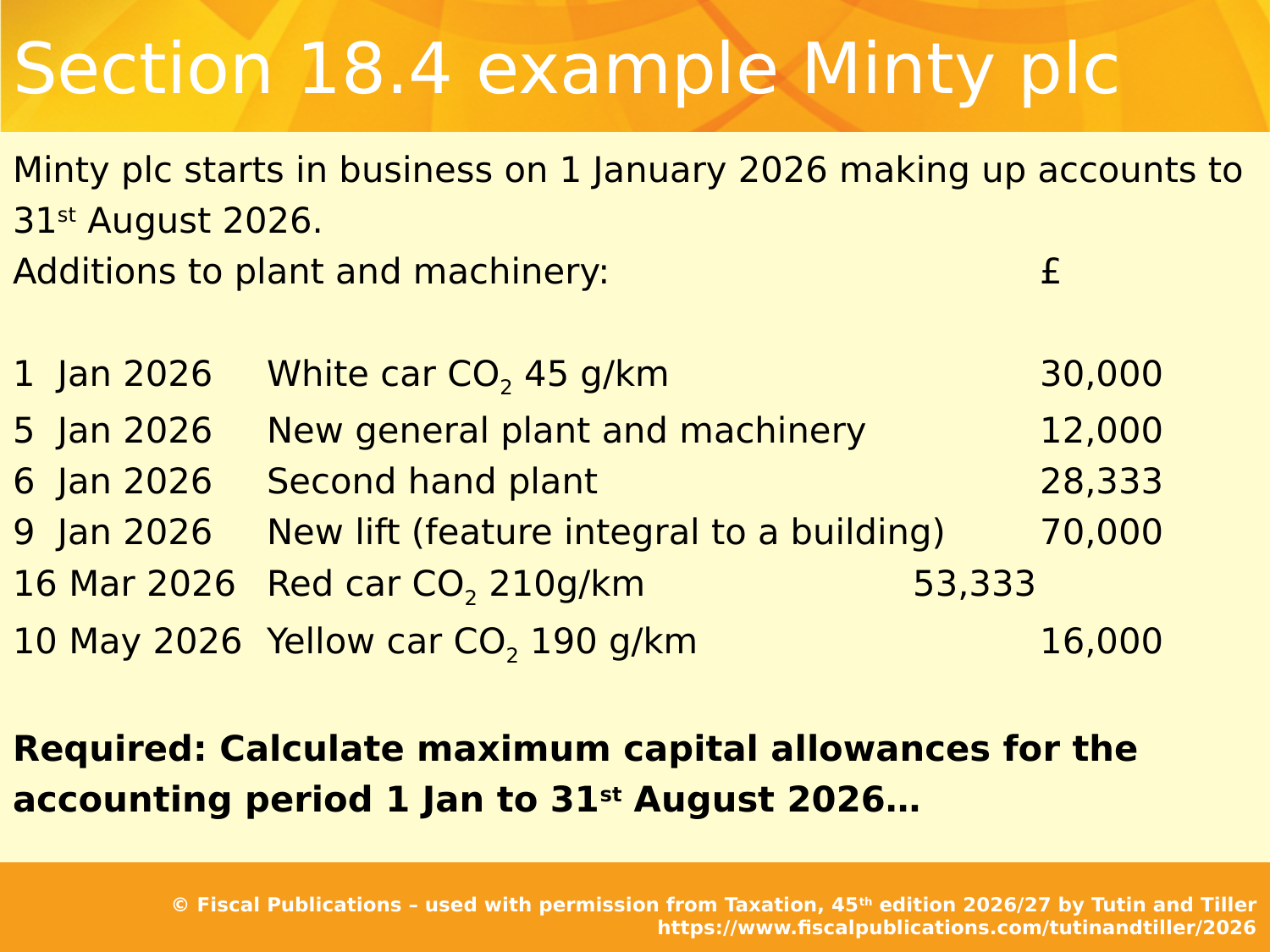

# Section 18.4 example Minty plc
Minty plc starts in business on 1 January 2026 making up accounts to 31st August 2026.
Additions to plant and machinery:				 £

1  Jan 2026 	White car CO2 45 g/km			 30,000
5  Jan 2026 	New general plant and machinery		 12,000
6  Jan 2026 	Second hand plant				 28,333
9  Jan 2026 	New lift (feature integral to a building)	 70,000
16 Mar 2026 	Red car CO2 210g/km		 	 53,333
10 May 2026 	Yellow car CO2 190 g/km		 	 16,000

Required: Calculate maximum capital allowances for the accounting period 1 Jan to 31st August 2026…